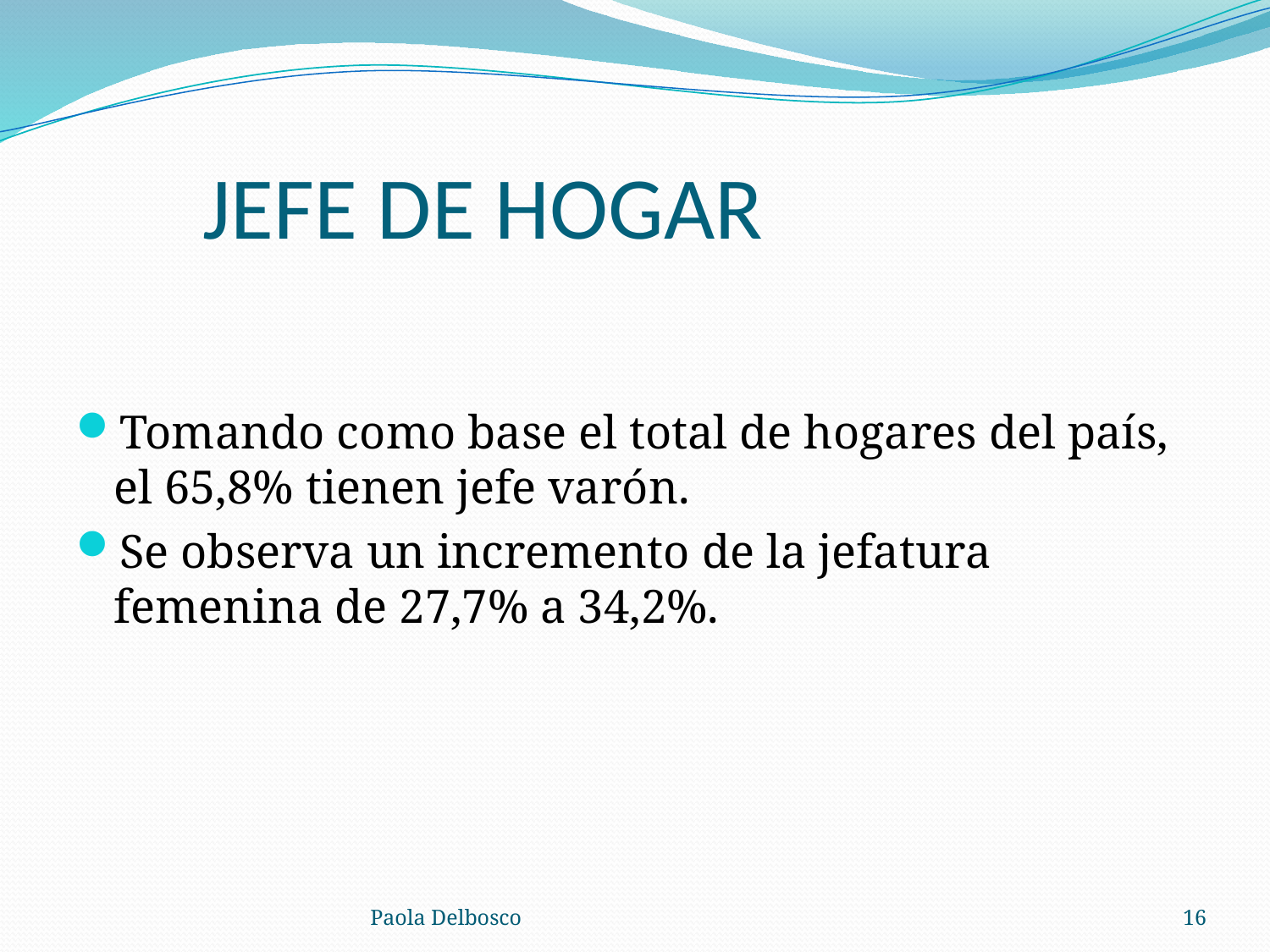

# JEFE DE HOGAR

Tomando como base el total de hogares del país, el 65,8% tienen jefe varón.
Se observa un incremento de la jefatura femenina de 27,7% a 34,2%.

Paola Delbosco
16